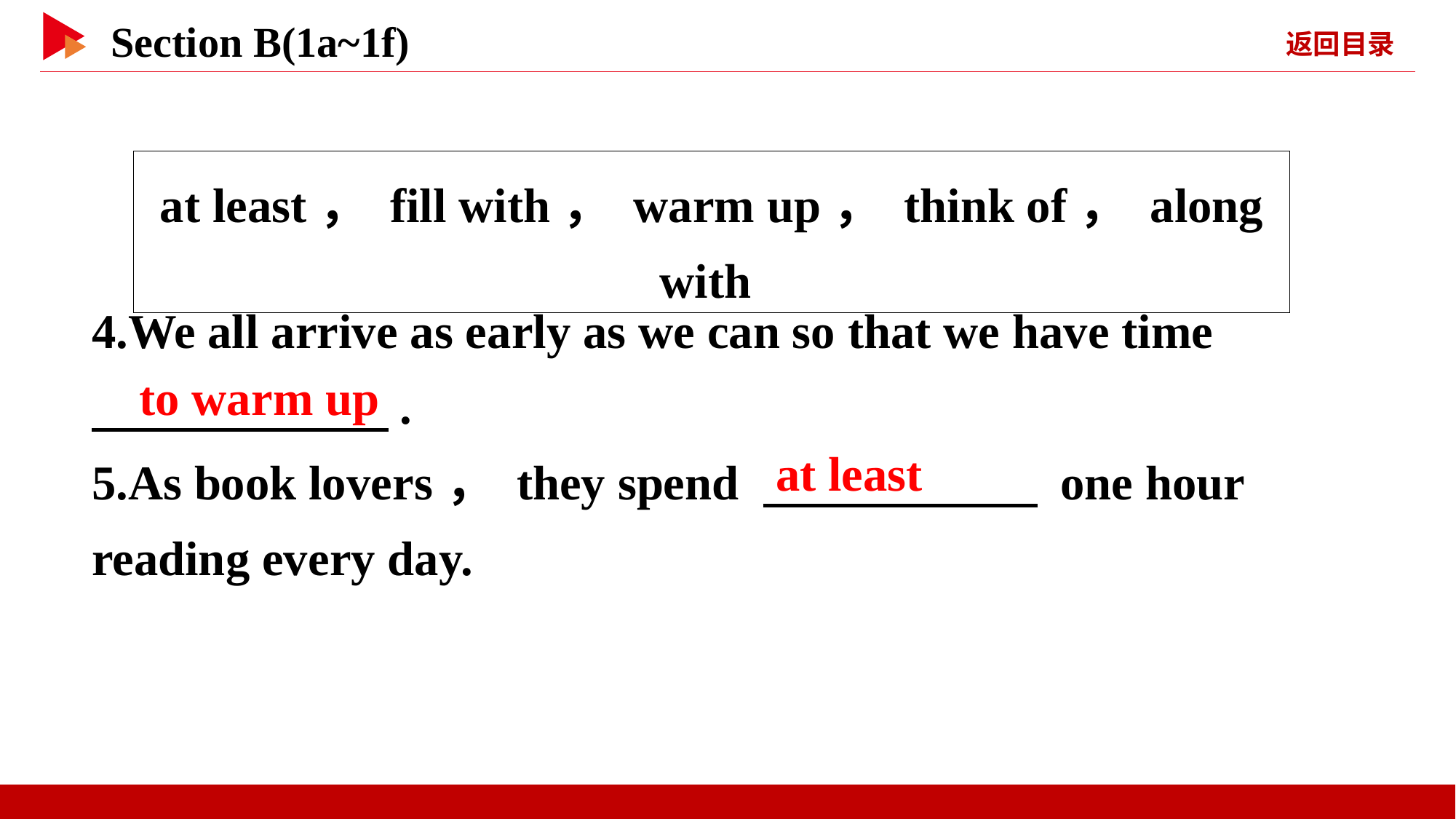

at least， fill with， warm up， think of， along with
4.We all arrive as early as we can so that we have time
　                  　.
5.As book lovers， they spend 　                　 one hour reading every day.
to warm up
at least